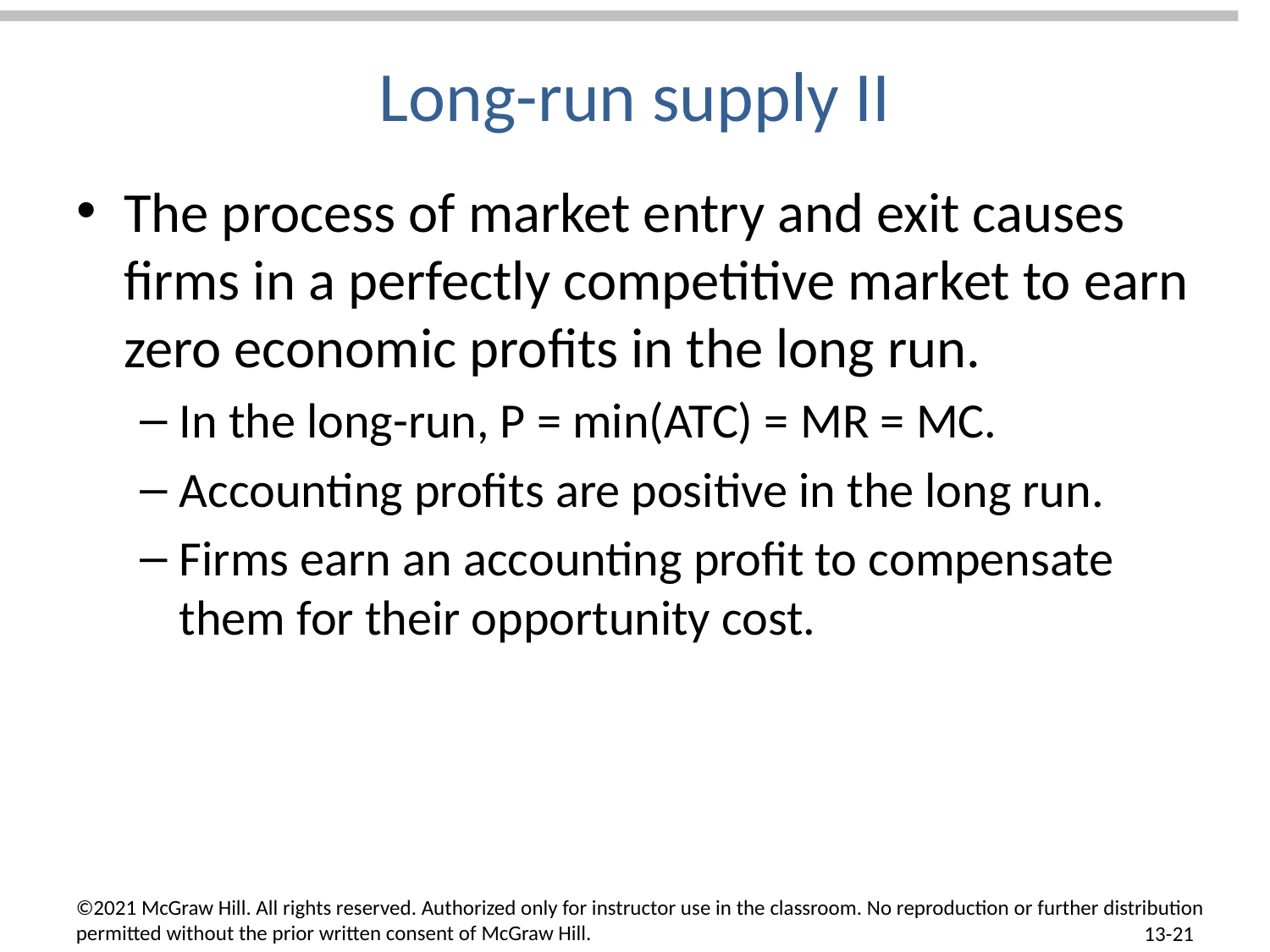

# Long-run supply II
The process of market entry and exit causes firms in a perfectly competitive market to earn zero economic profits in the long run.
In the long-run, P = min(ATC) = MR = MC.
Accounting profits are positive in the long run.
Firms earn an accounting profit to compensate them for their opportunity cost.